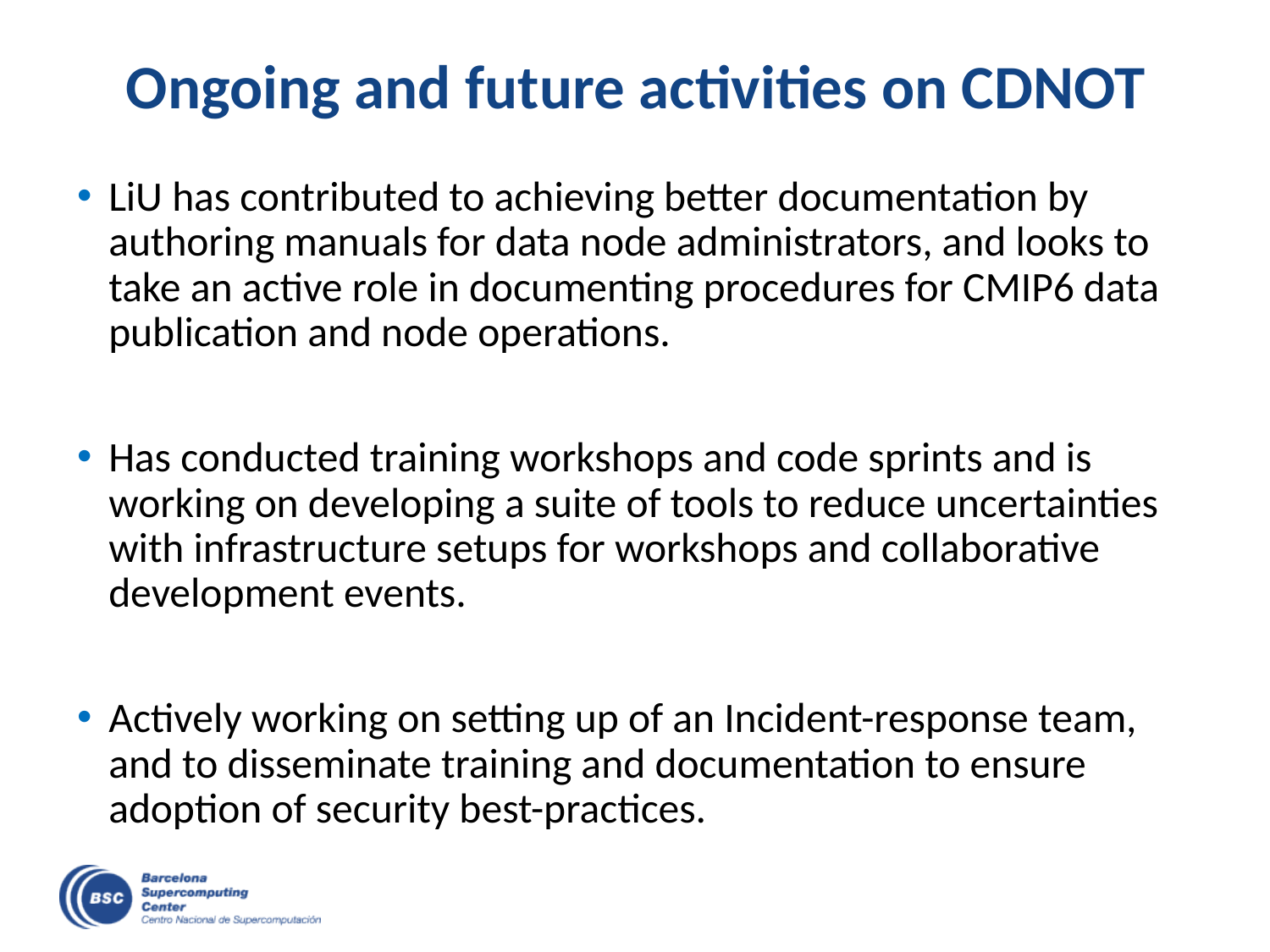

# Ongoing and future activities on CDNOT
LiU has contributed to achieving better documentation by authoring manuals for data node administrators, and looks to take an active role in documenting procedures for CMIP6 data publication and node operations.

Has conducted training workshops and code sprints and is working on developing a suite of tools to reduce uncertainties with infrastructure setups for workshops and collaborative development events.

Actively working on setting up of an Incident-response team, and to disseminate training and documentation to ensure adoption of security best-practices.